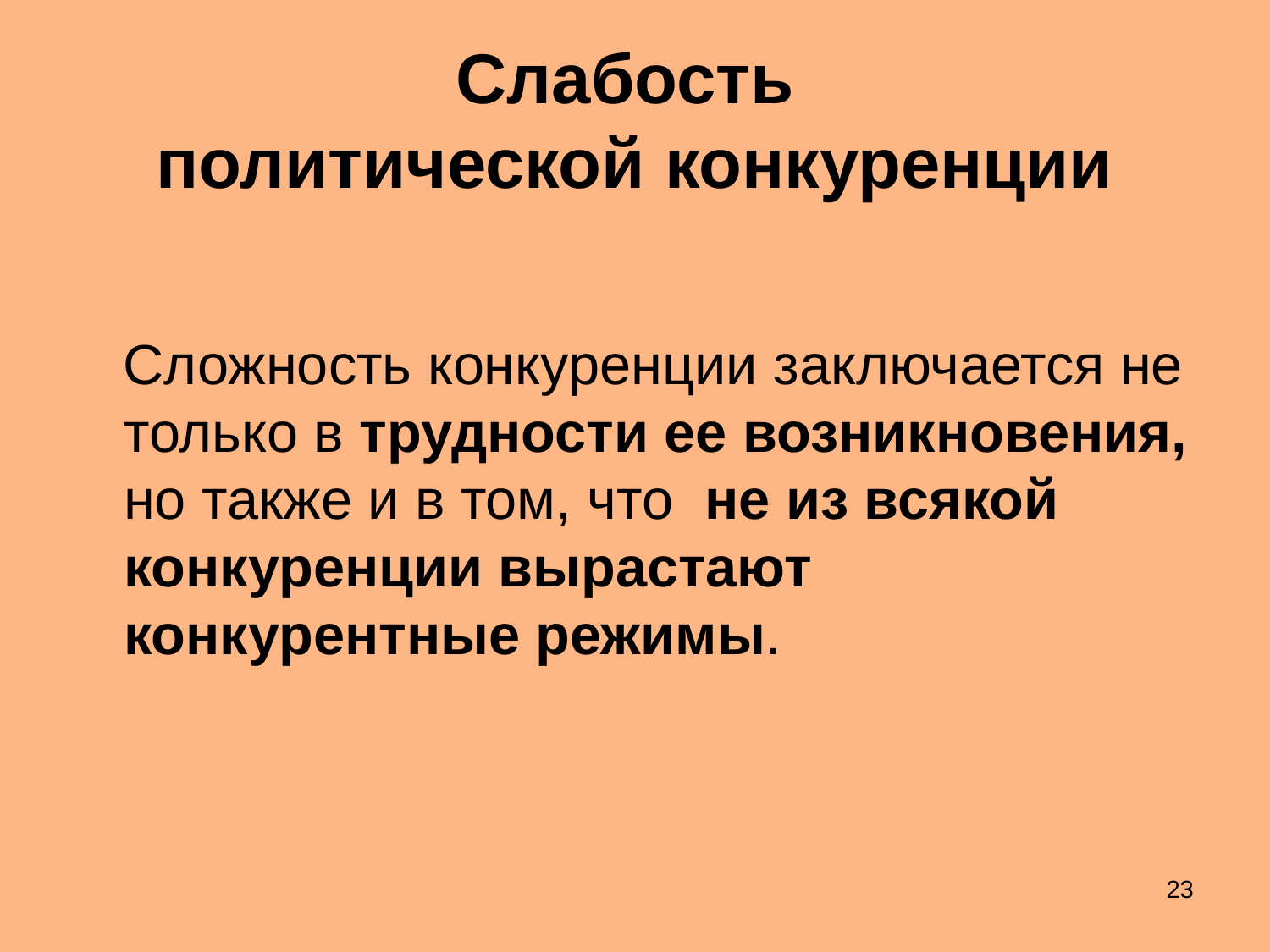

# Слабость политической конкуренции

   Сложность конкуренции заключается не только в трудности ее возникновения, но также и в том, что  не из всякой конкуренции вырастают конкурентные режимы.
23